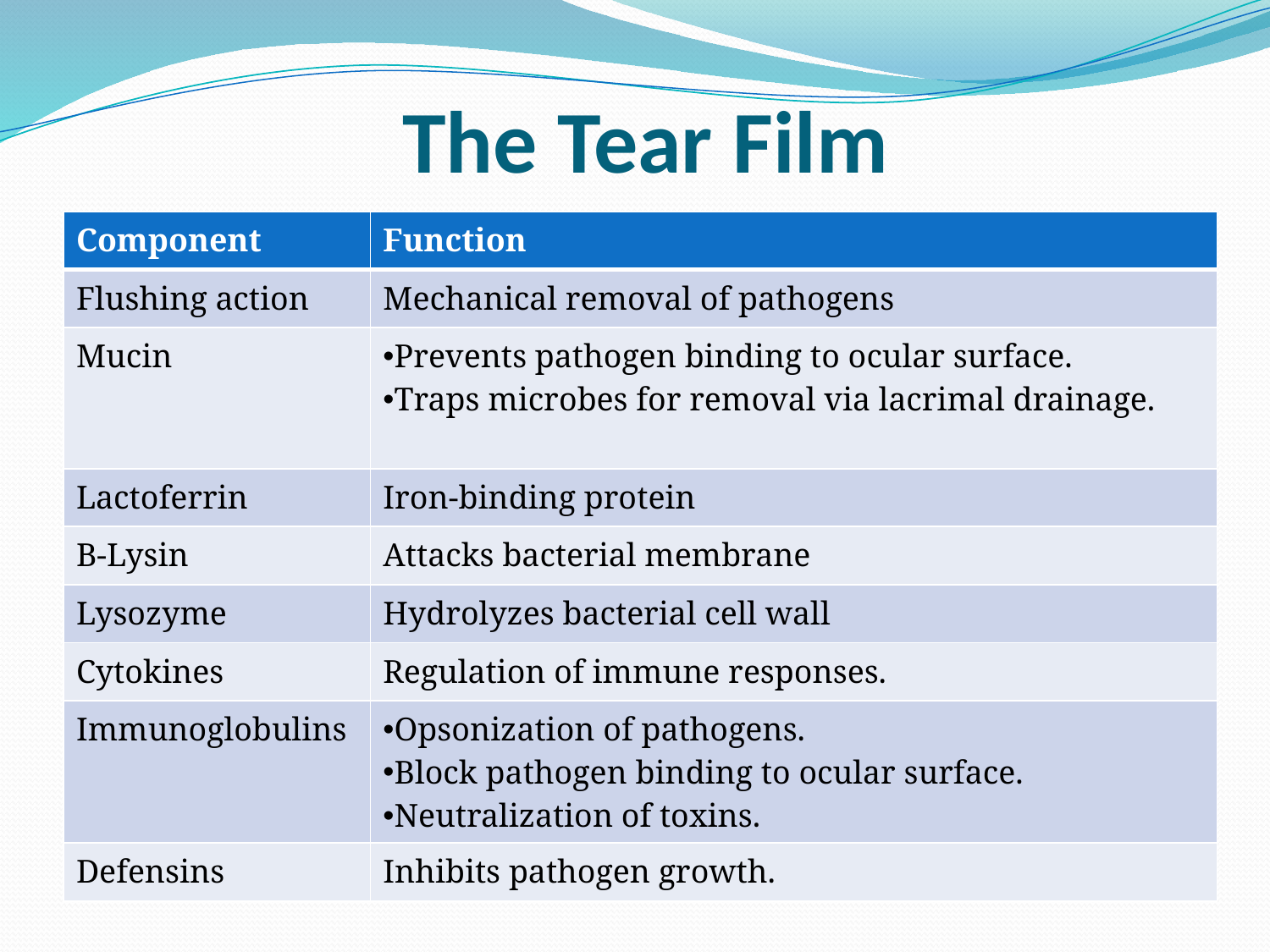

# The Tear Film
| Component | Function |
| --- | --- |
| Flushing action | Mechanical removal of pathogens |
| Mucin | Prevents pathogen binding to ocular surface. Traps microbes for removal via lacrimal drainage. |
| Lactoferrin | Iron-binding protein |
| B-Lysin | Attacks bacterial membrane |
| Lysozyme | Hydrolyzes bacterial cell wall |
| Cytokines | Regulation of immune responses. |
| Immunoglobulins | Opsonization of pathogens. Block pathogen binding to ocular surface. Neutralization of toxins. |
| Defensins | Inhibits pathogen growth. |